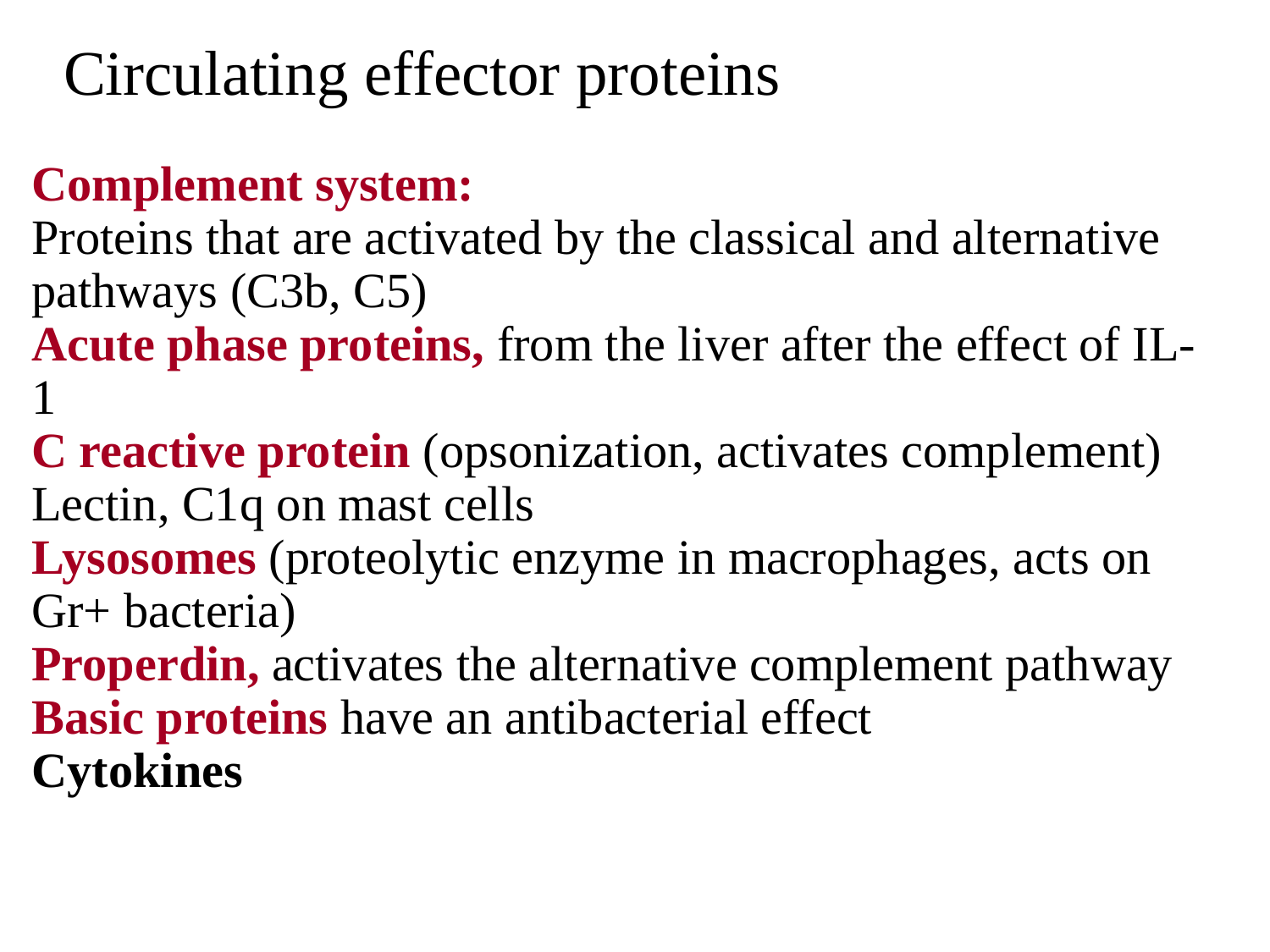

# Circulating effector proteins
Complement system:
Proteins that are activated by the classical and alternative pathways (C3b, C5)
Acute phase proteins, from the liver after the effect of IL-1
C reactive protein (opsonization, activates complement)
Lectin, C1q on mast cells
Lysosomes (proteolytic enzyme in macrophages, acts on Gr+ bacteria)
Properdin, activates the alternative complement pathway
Basic proteins have an antibacterial effect
Cytokines